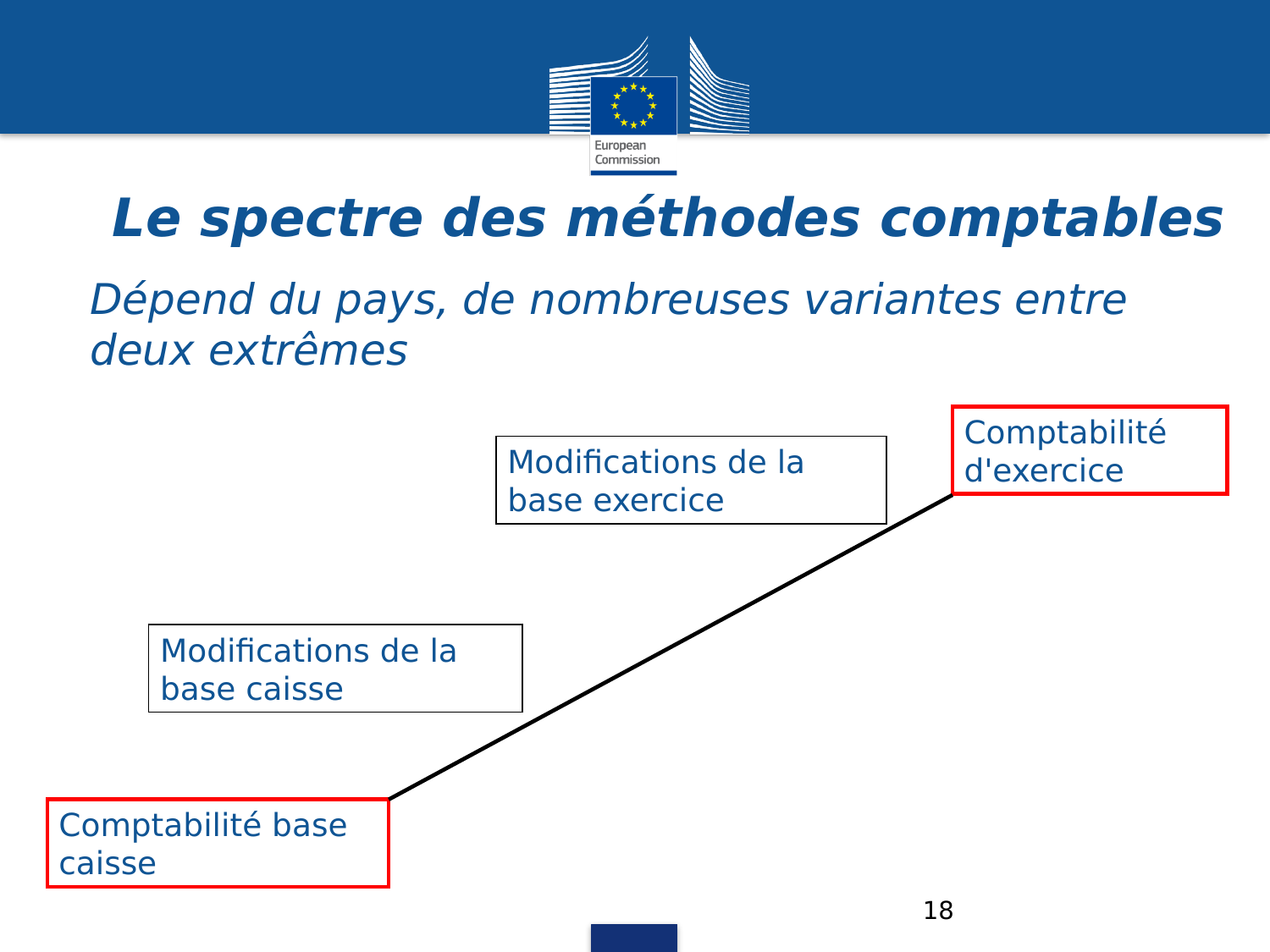

# Le spectre des méthodes comptables
Dépend du pays, de nombreuses variantes entre deux extrêmes
Comptabilité d'exercice
Modifications de la base exercice

Modifications de la base caisse
Comptabilité base caisse
18